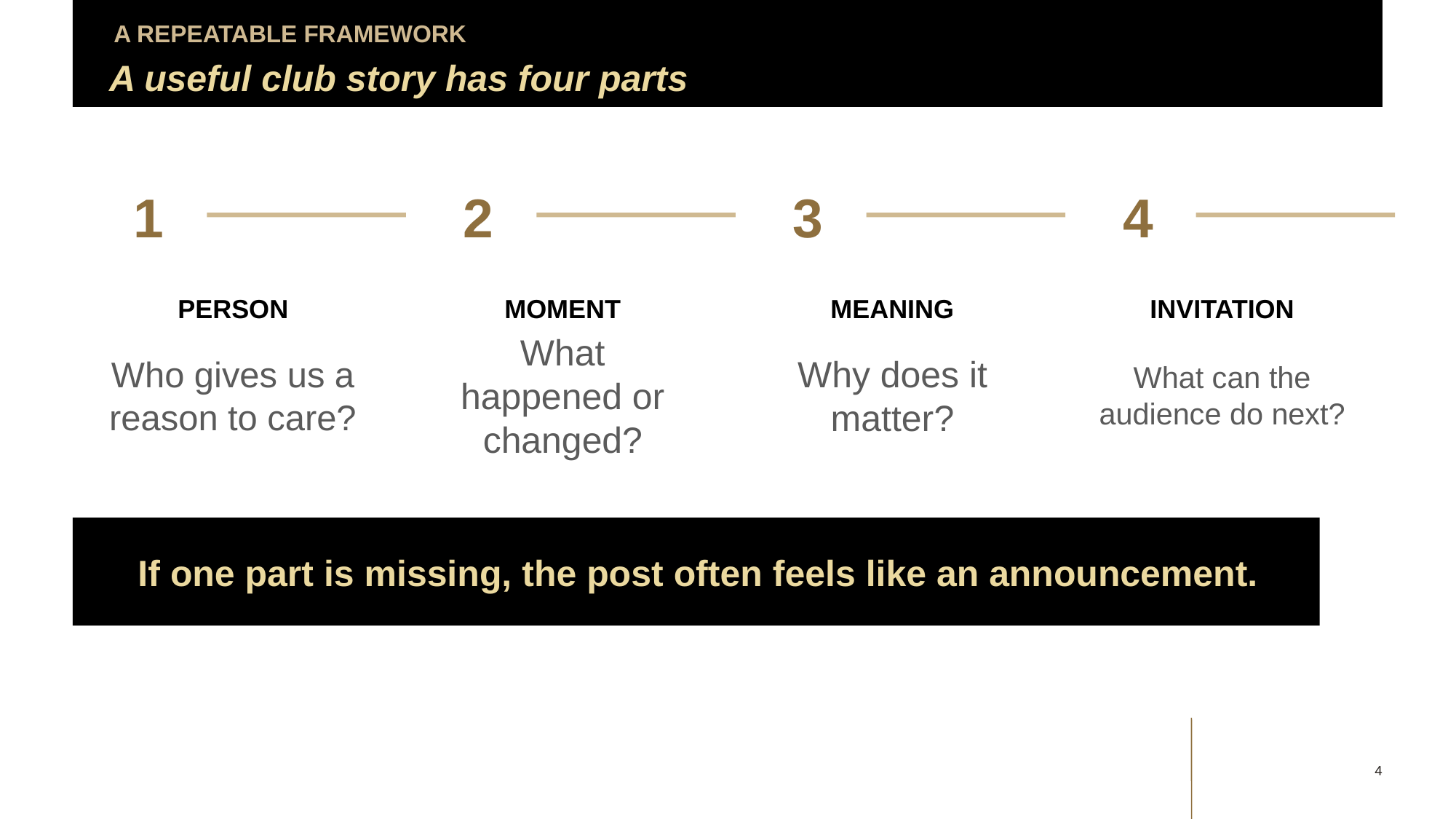

A REPEATABLE FRAMEWORK
A useful club story has four parts
1
2
3
4

PERSON
MOMENT
MEANING
INVITATION
Who gives us a reason to care?
What happened or changed?
Why does it matter?
What can the audience do next?

If one part is missing, the post often feels like an announcement.

4